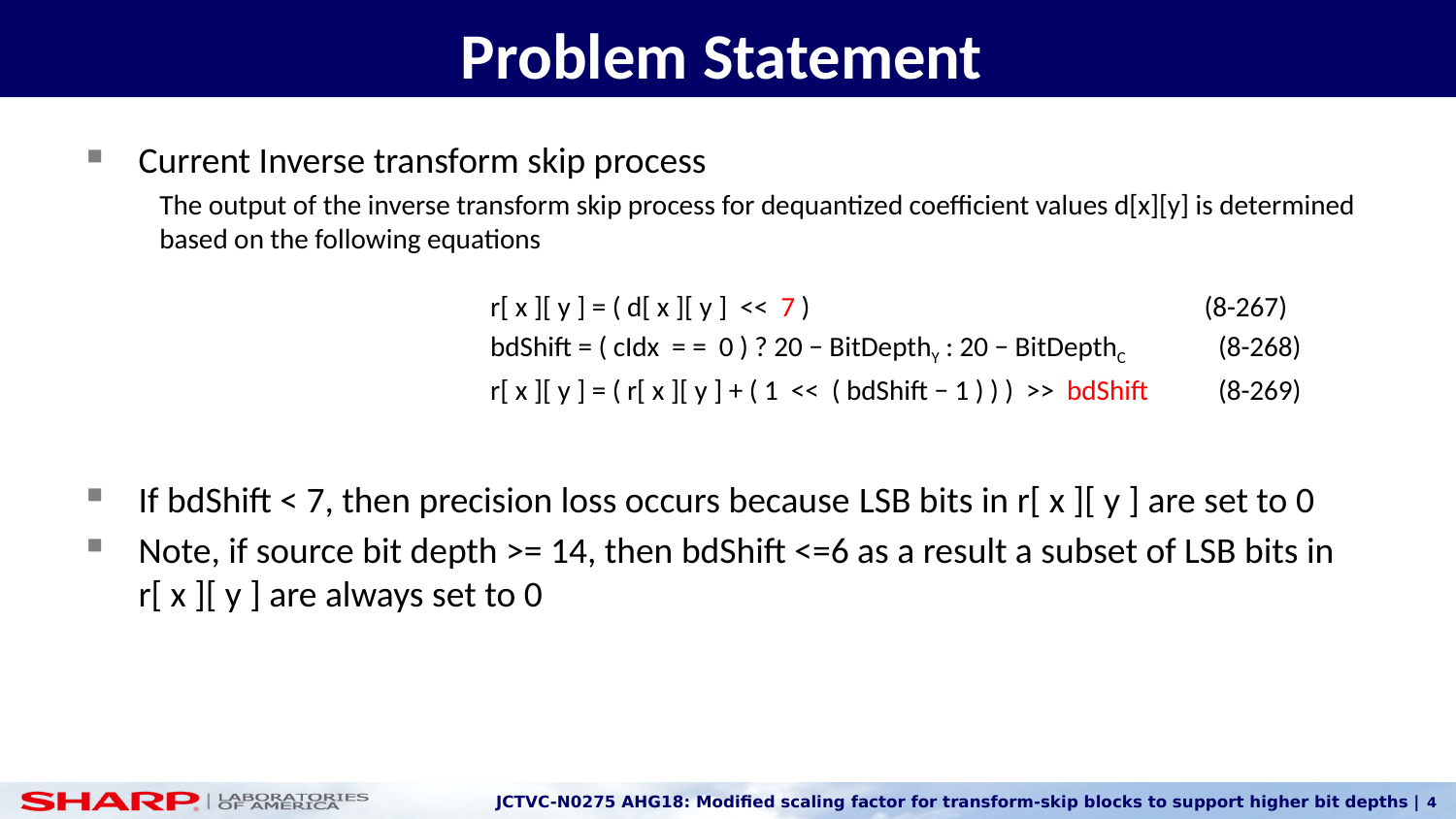

# Problem Statement
Current Inverse transform skip process
The output of the inverse transform skip process for dequantized coefficient values d[x][y] is determined based on the following equations

			r[ x ][ y ] = ( d[ x ][ y ]  <<  7 )	                                            (8-267)
			bdShift = ( cIdx  = =  0 ) ? 20 − BitDepthY : 20 − BitDepthC	(8-268)
			r[ x ][ y ] = ( r[ x ][ y ] + ( 1  <<  ( bdShift − 1 ) ) )  >>  bdShift	(8-269)

If bdShift < 7, then precision loss occurs because LSB bits in r[ x ][ y ] are set to 0
Note, if source bit depth >= 14, then bdShift <=6 as a result a subset of LSB bits in r[ x ][ y ] are always set to 0